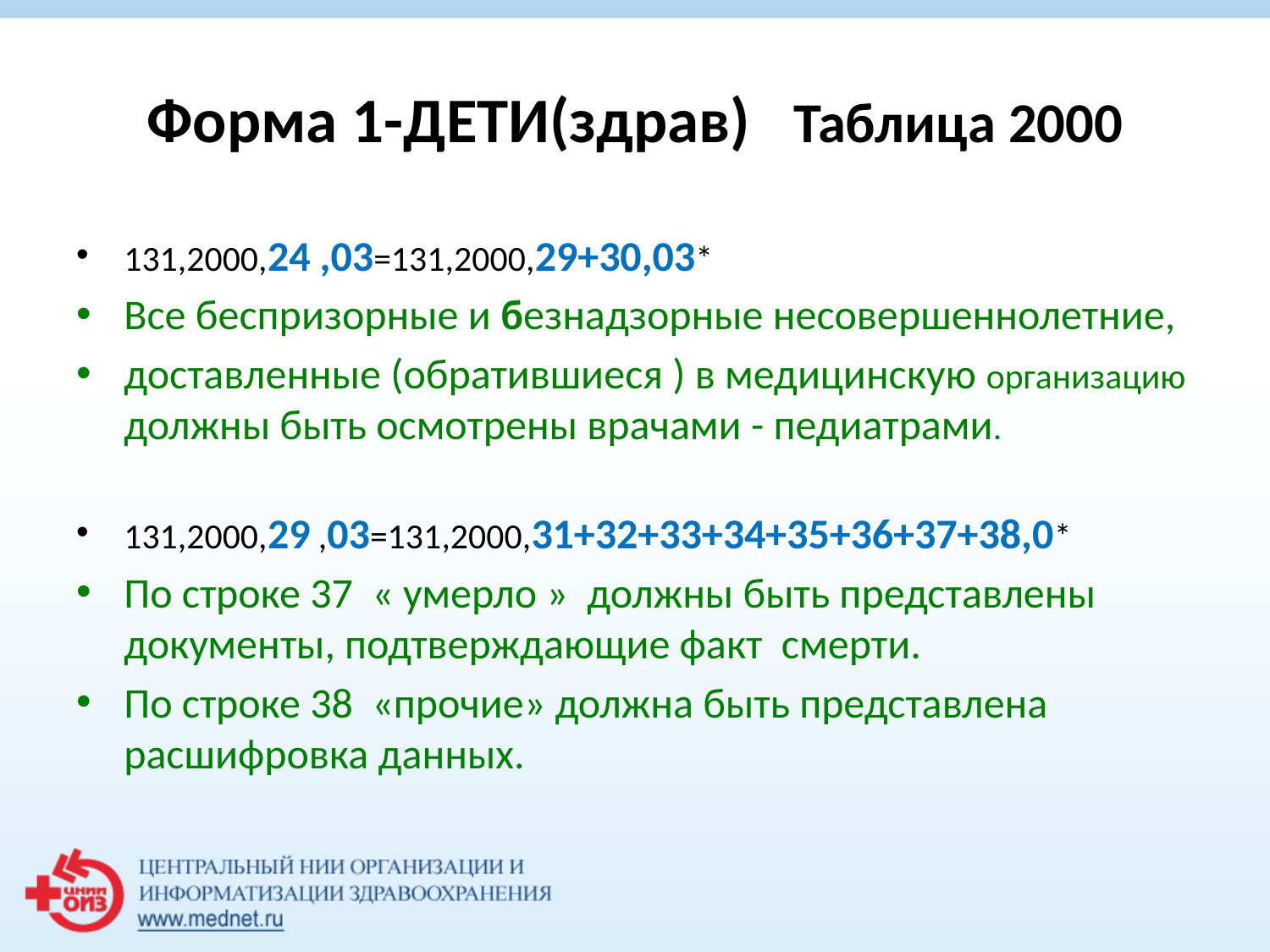

# Форма 1-ДЕТИ(здрав)   Таблица 2000
131,2000,24 ,03=131,2000,29+30,03*
Все беспризорные и безнадзорные несовершеннолетние,
доставленные (обратившиеся ) в медицинскую организацию должны быть осмотрены врачами - педиатрами.

131,2000,29 ,03=131,2000,31+32+33+34+35+36+37+38,0*
По строке 37  « умерло »  должны быть представлены документы, подтверждающие факт  смерти.
По строке 38  «прочие» должна быть представлена расшифровка данных.